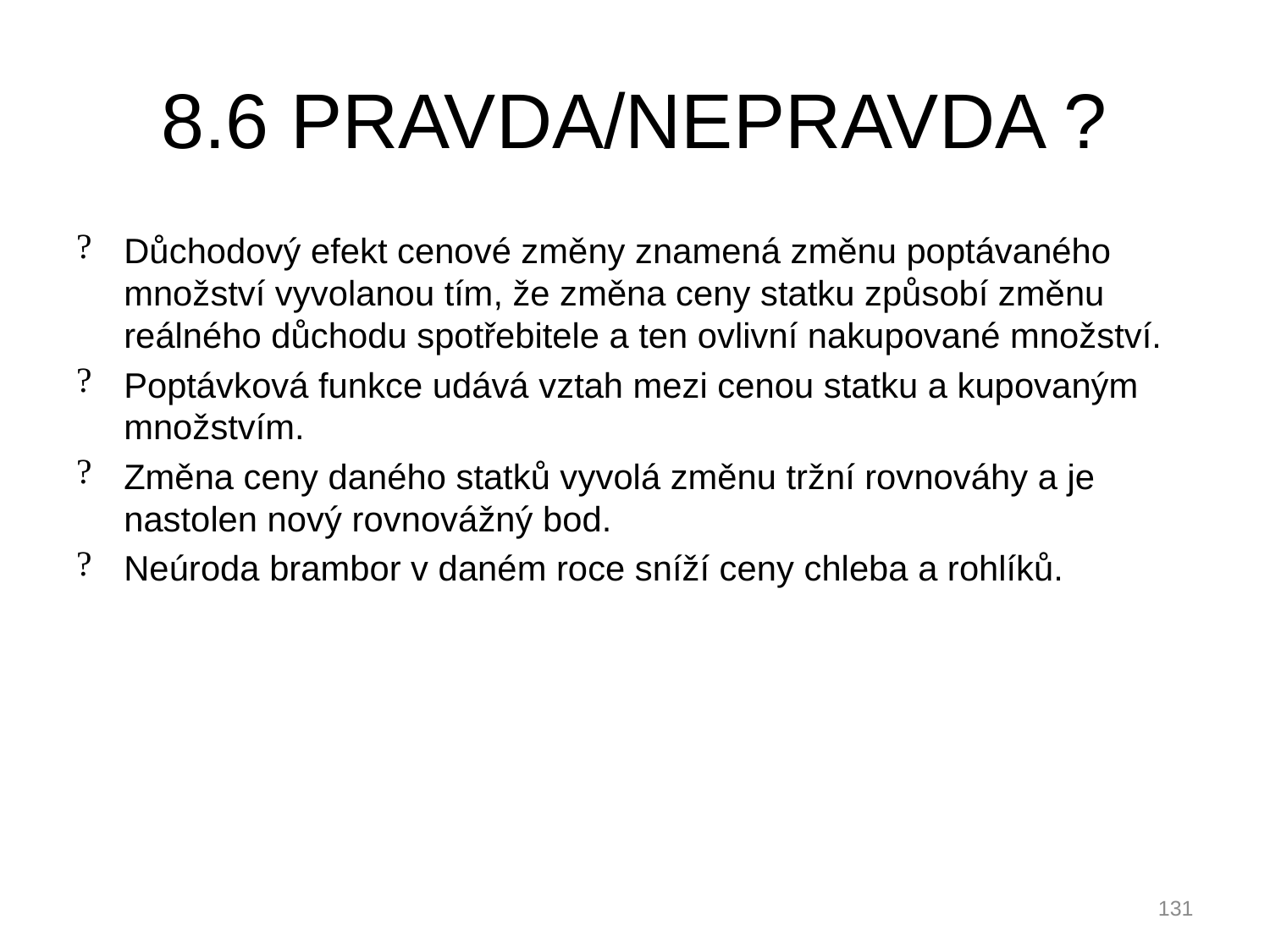

# 8.6 PRAVDA/NEPRAVDA ?
Důchodový efekt cenové změny znamená změnu poptávaného množství vyvolanou tím, že změna ceny statku způsobí změnu reálného důchodu spotřebitele a ten ovlivní nakupované množství.
Poptávková funkce udává vztah mezi cenou statku a kupovaným množstvím.
Změna ceny daného statků vyvolá změnu tržní rovnováhy a je nastolen nový rovnovážný bod.
Neúroda brambor v daném roce sníží ceny chleba a rohlíků.
131